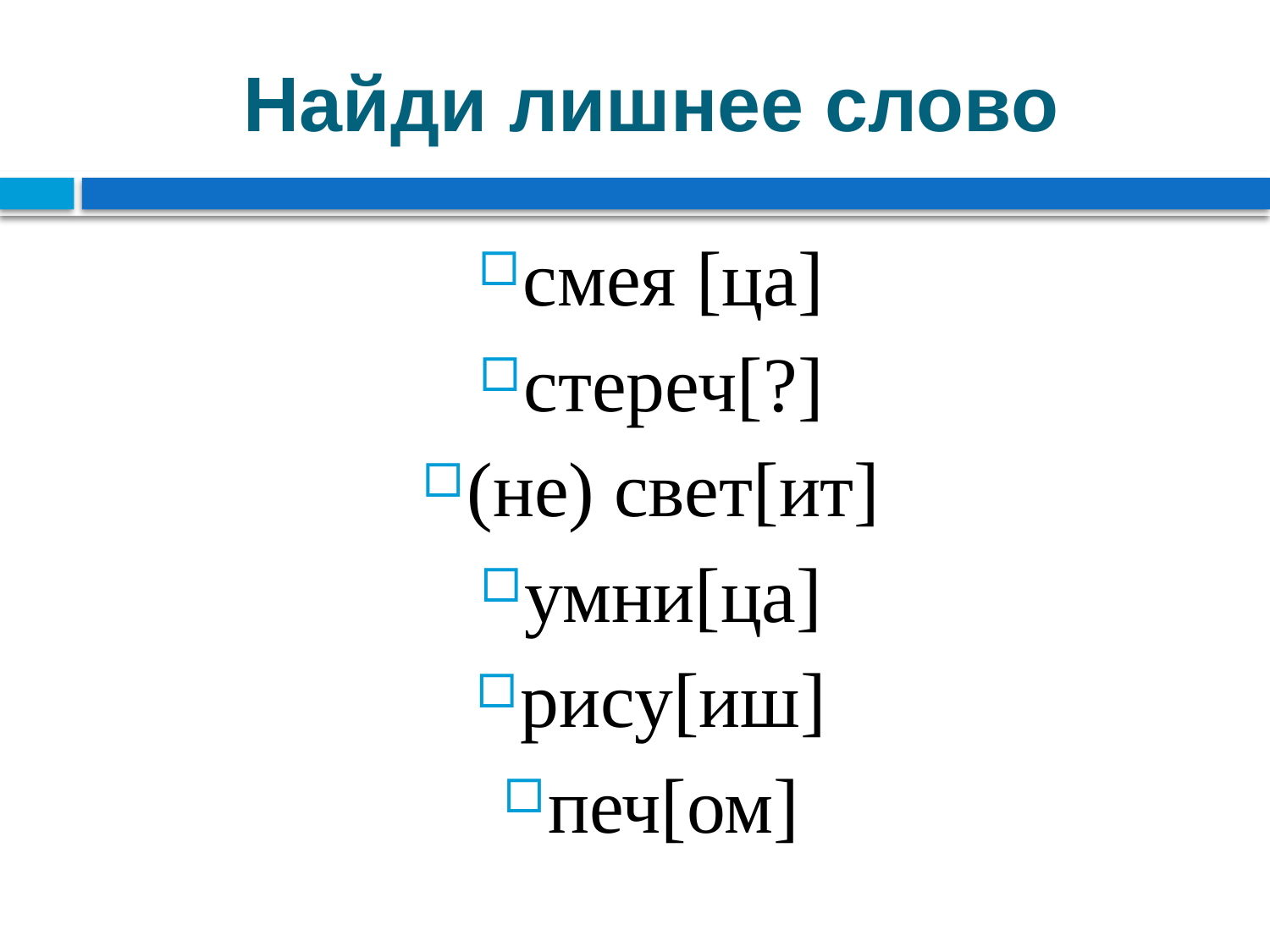

# Найди лишнее слово
смея [ца]
стереч[?]
(не) свет[ит]
умни[ца]
рису[иш]
печ[ом]